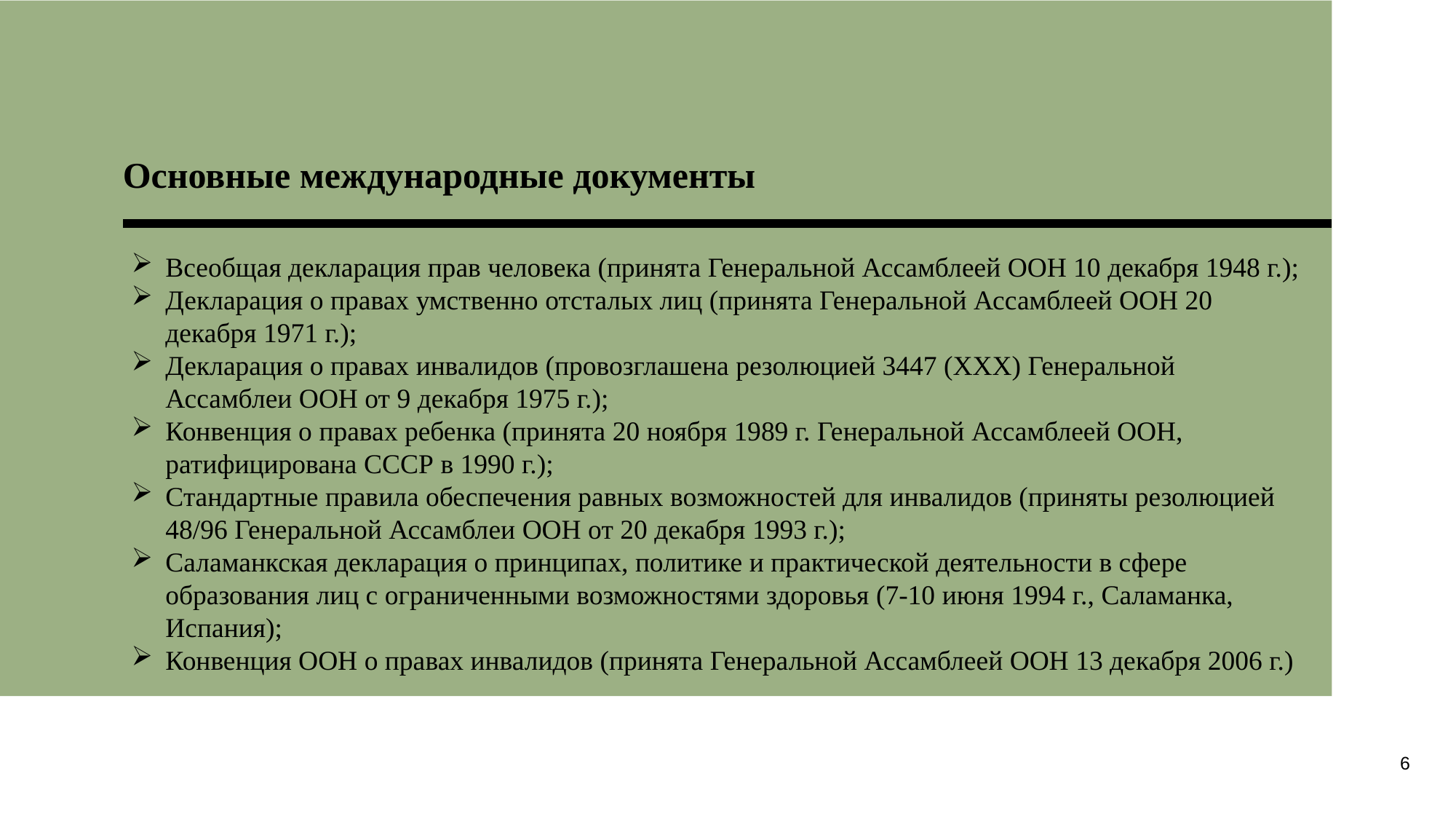

# Основные международные документы
Всеобщая декларация прав человека (принята Генеральной Ассамблеей ООН 10 декабря 1948 г.);
Декларация о правах умственно отсталых лиц (принята Генеральной Ассамблеей ООН 20 декабря 1971 г.);
Декларация о правах инвалидов (провозглашена резолюцией 3447 (XXX) Генеральной Ассамблеи ООН от 9 декабря 1975 г.);
Конвенция о правах ребенка (принята 20 ноября 1989 г. Генеральной Ассамблеей ООН, ратифицирована СССР в 1990 г.);
Стандартные правила обеспечения равных возможностей для инвалидов (приняты резолюцией 48/96 Генеральной Ассамблеи ООН от 20 декабря 1993 г.);
Саламанкская декларация о принципах, политике и практической деятельности в сфере образования лиц с ограниченными возможностями здоровья (7-10 июня 1994 г., Саламанка, Испания);
Конвенция ООН о правах инвалидов (принята Генеральной Ассамблеей ООН 13 декабря 2006 г.)
6